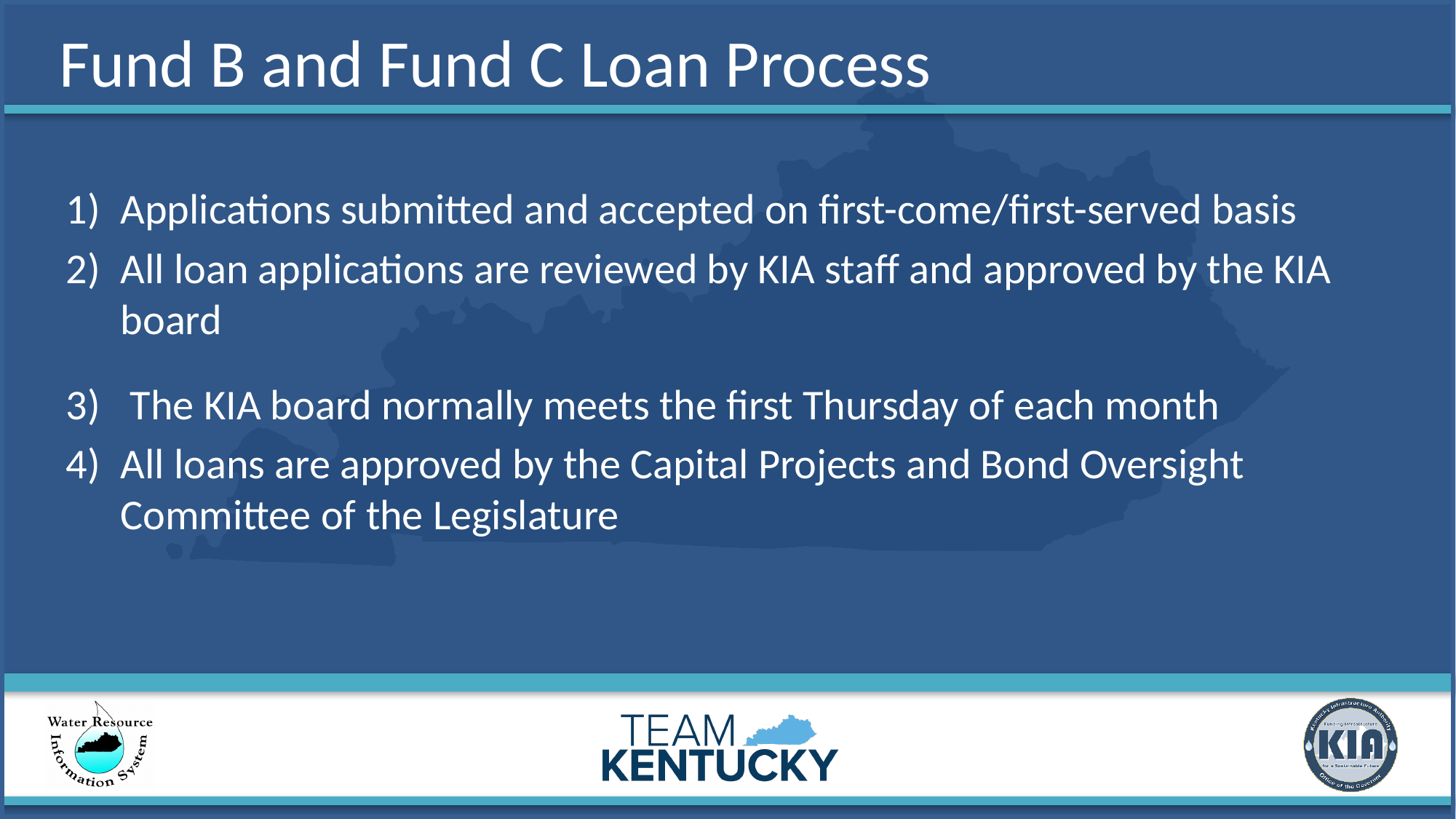

# Fund B and Fund C Loan Process
Applications submitted and accepted on first-come/first-served basis
All loan applications are reviewed by KIA staff and approved by the KIA board
 The KIA board normally meets the first Thursday of each month
All loans are approved by the Capital Projects and Bond Oversight Committee of the Legislature